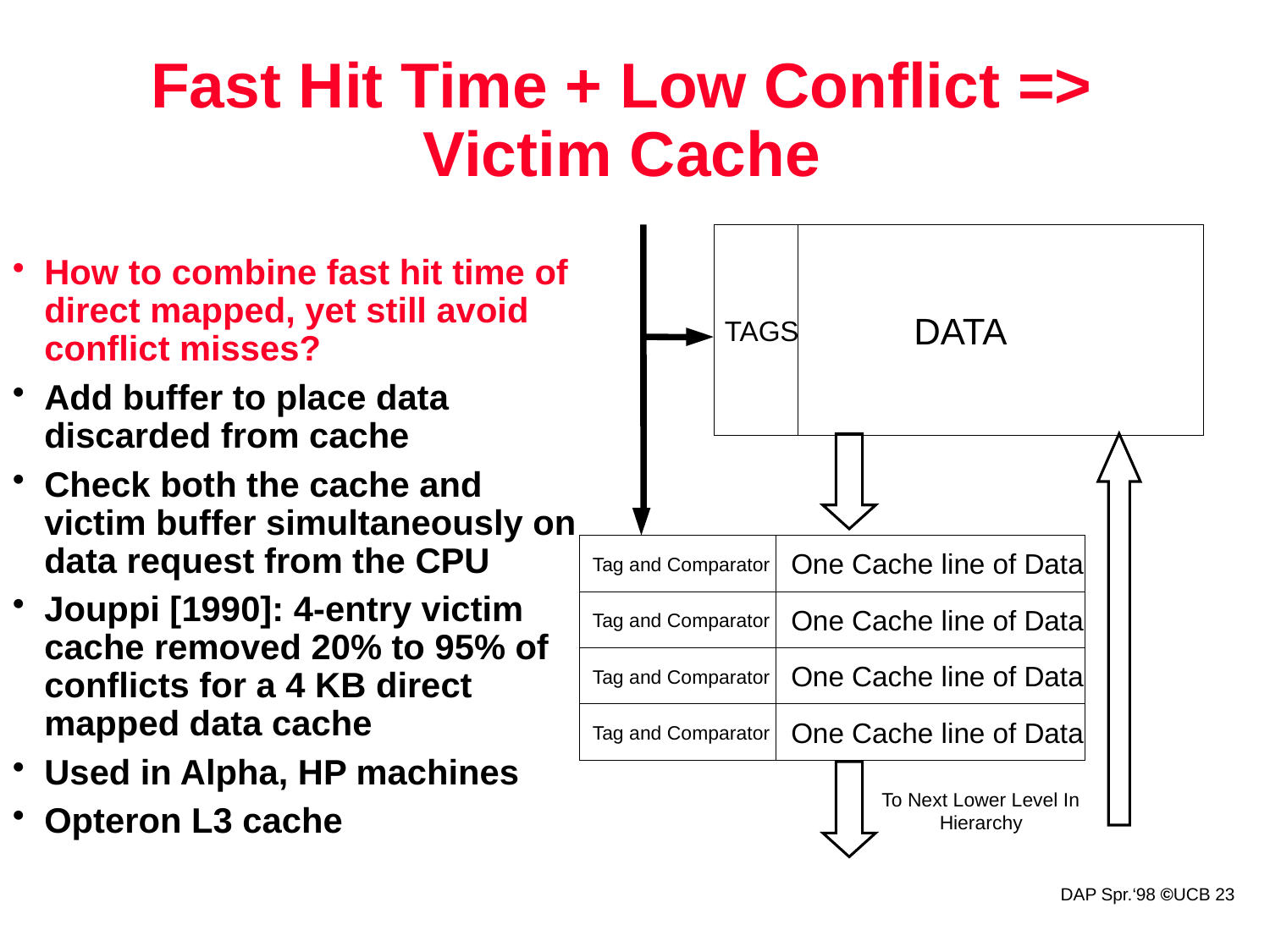

# Fast Hit Time + Low Conflict => Victim Cache

How to combine fast hit time of direct mapped, yet still avoid conflict misses?
Add buffer to place data discarded from cache
Check both the cache and victim buffer simultaneously on data request from the CPU
Jouppi [1990]: 4-entry victim cache removed 20% to 95% of conflicts for a 4 KB direct mapped data cache
Used in Alpha, HP machines
Opteron L3 cache
DATA
TAGS

One Cache line of Data
Tag and Comparator

One Cache line of Data
Tag and Comparator

One Cache line of Data
Tag and Comparator

One Cache line of Data
Tag and Comparator

To Next Lower Level In
Hierarchy